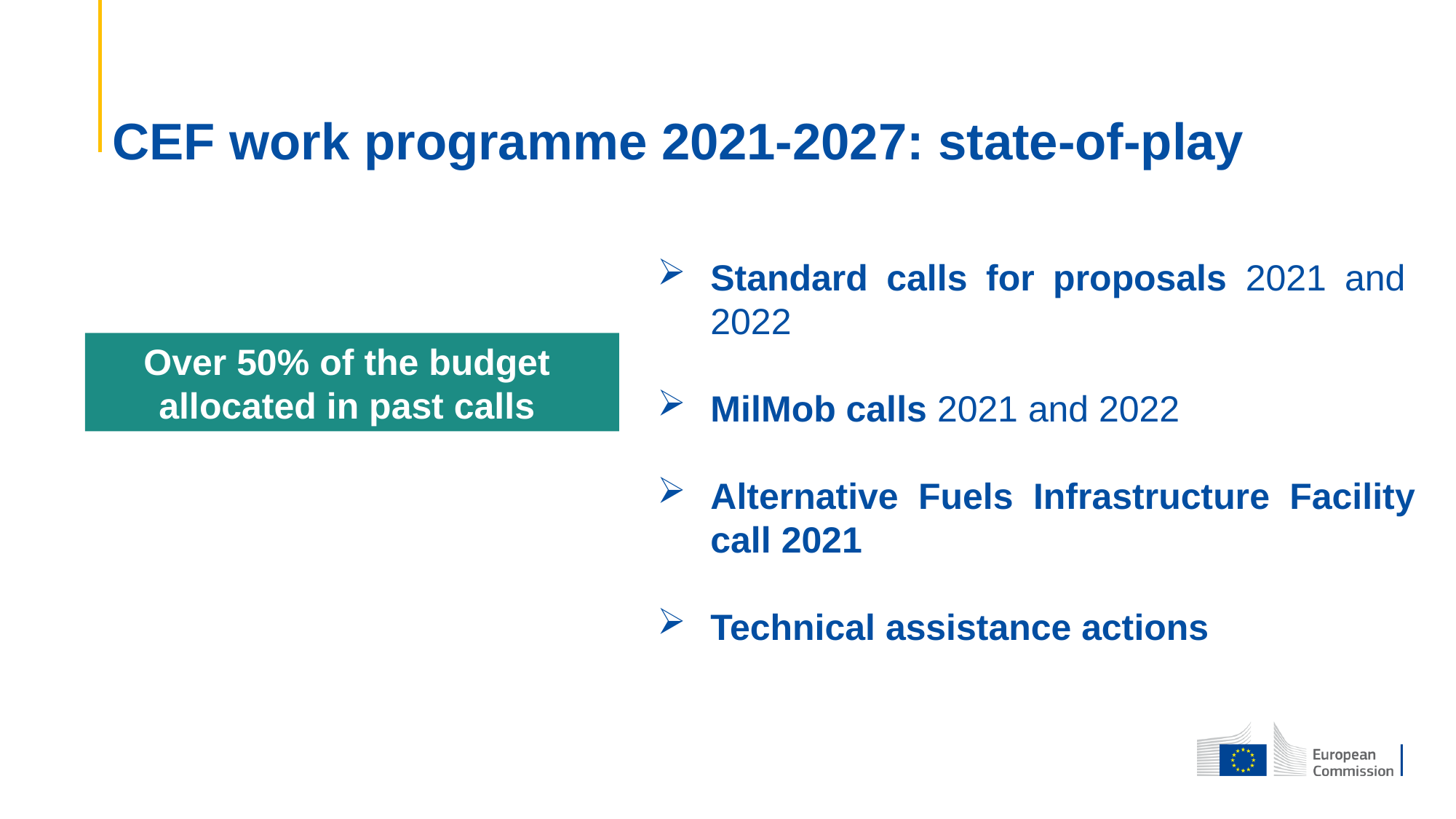

# CEF work programme 2021-2027: state-of-play

Standard calls for proposals 2021 and  2022

MilMob calls 2021 and 2022

Alternative Fuels Infrastructure Facility call 2021

Technical assistance actions
Over 50% of the budget  allocated in past calls